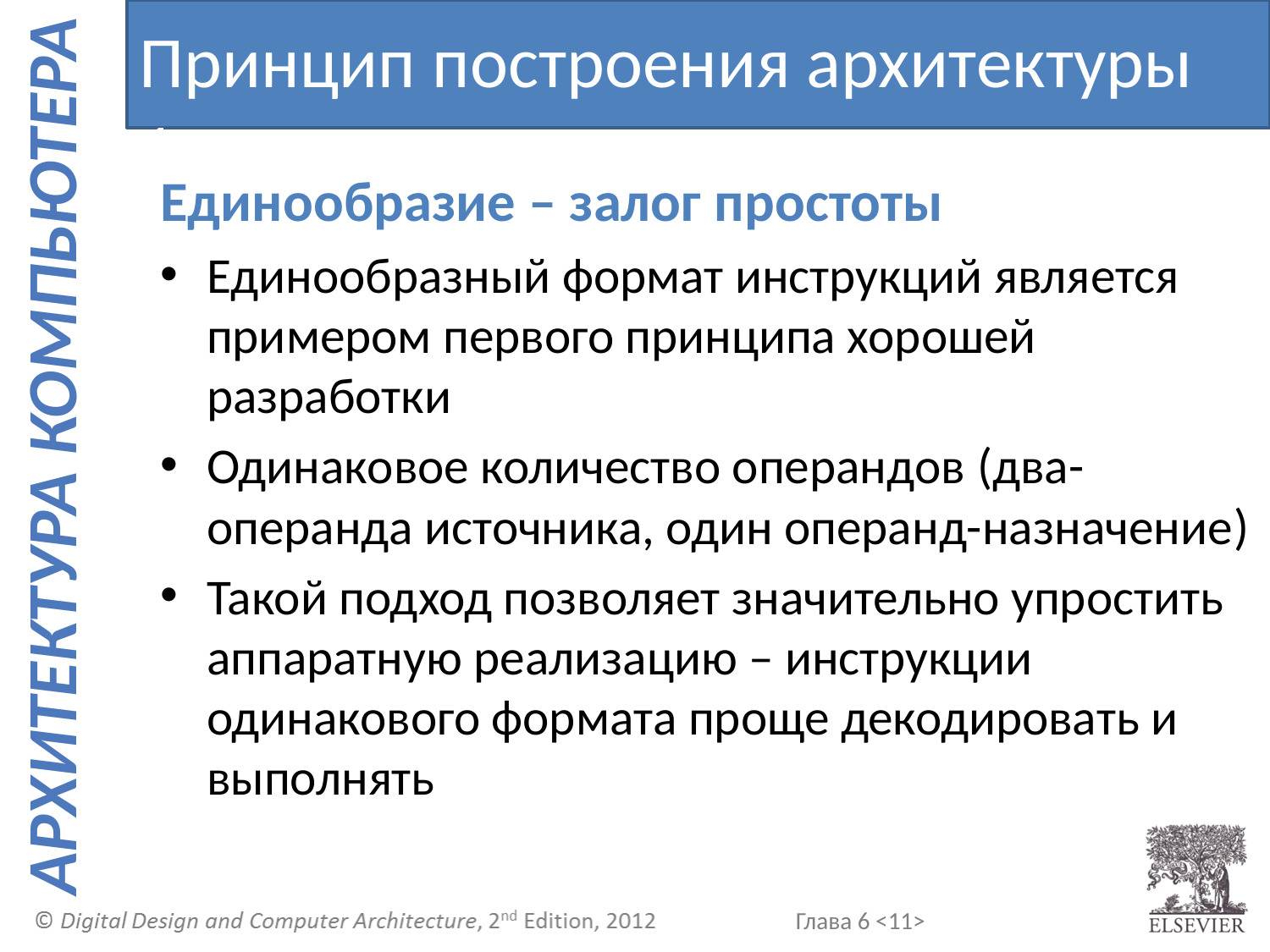

Принцип построения архитектуры 1

Единообразие – залог простоты
Единообразный формат инструкций является примером первого принципа хорошей разработки
Одинаковое количество операндов (два-операнда источника, один операнд-назначение)
Такой подход позволяет значительно упростить аппаратную реализацию – инструкции одинакового формата проще декодировать и выполнять